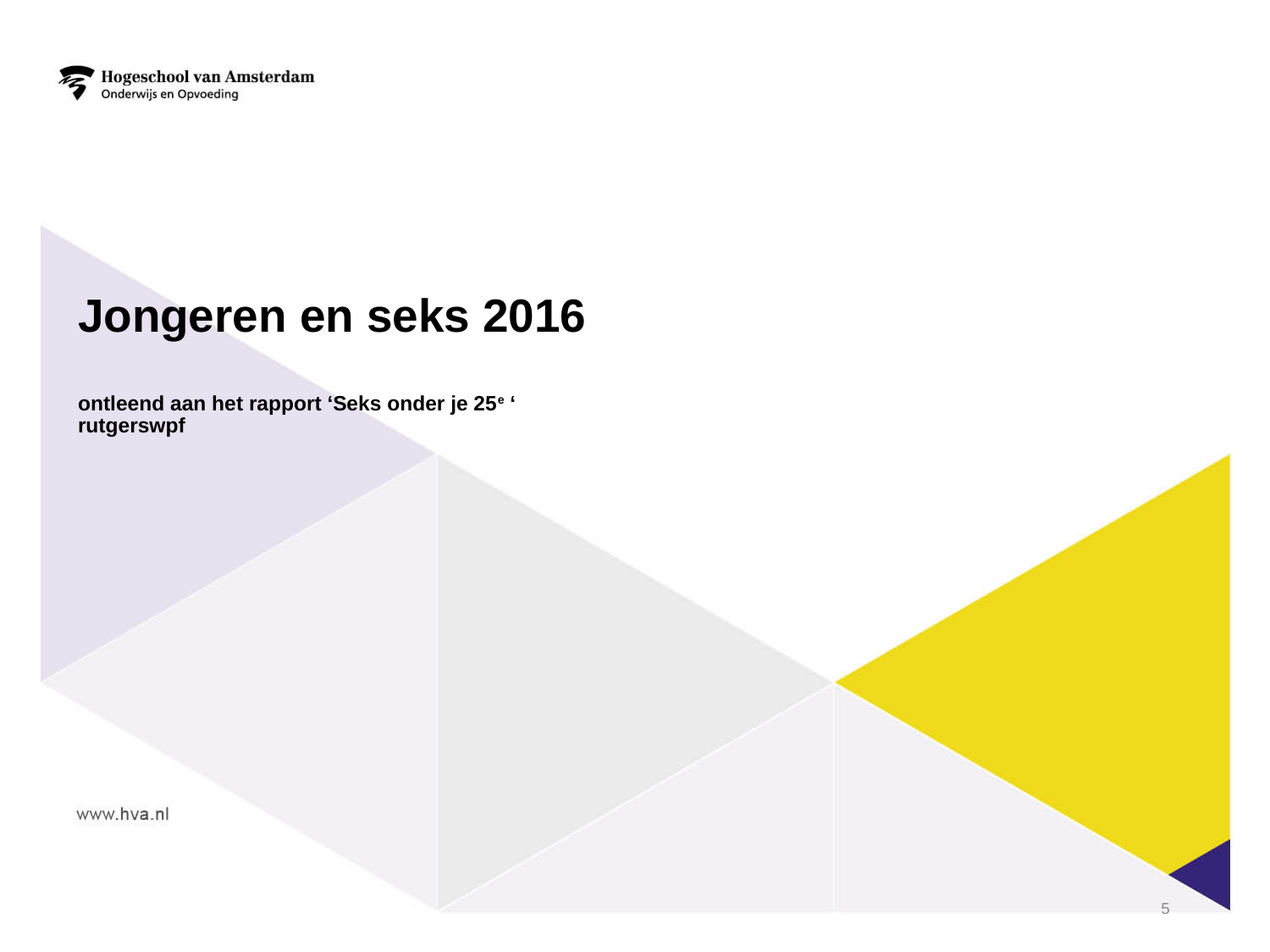

# Jongeren en seks 2016 ontleend aan het rapport ‘Seks onder je 25e ‘ rutgerswpf
5